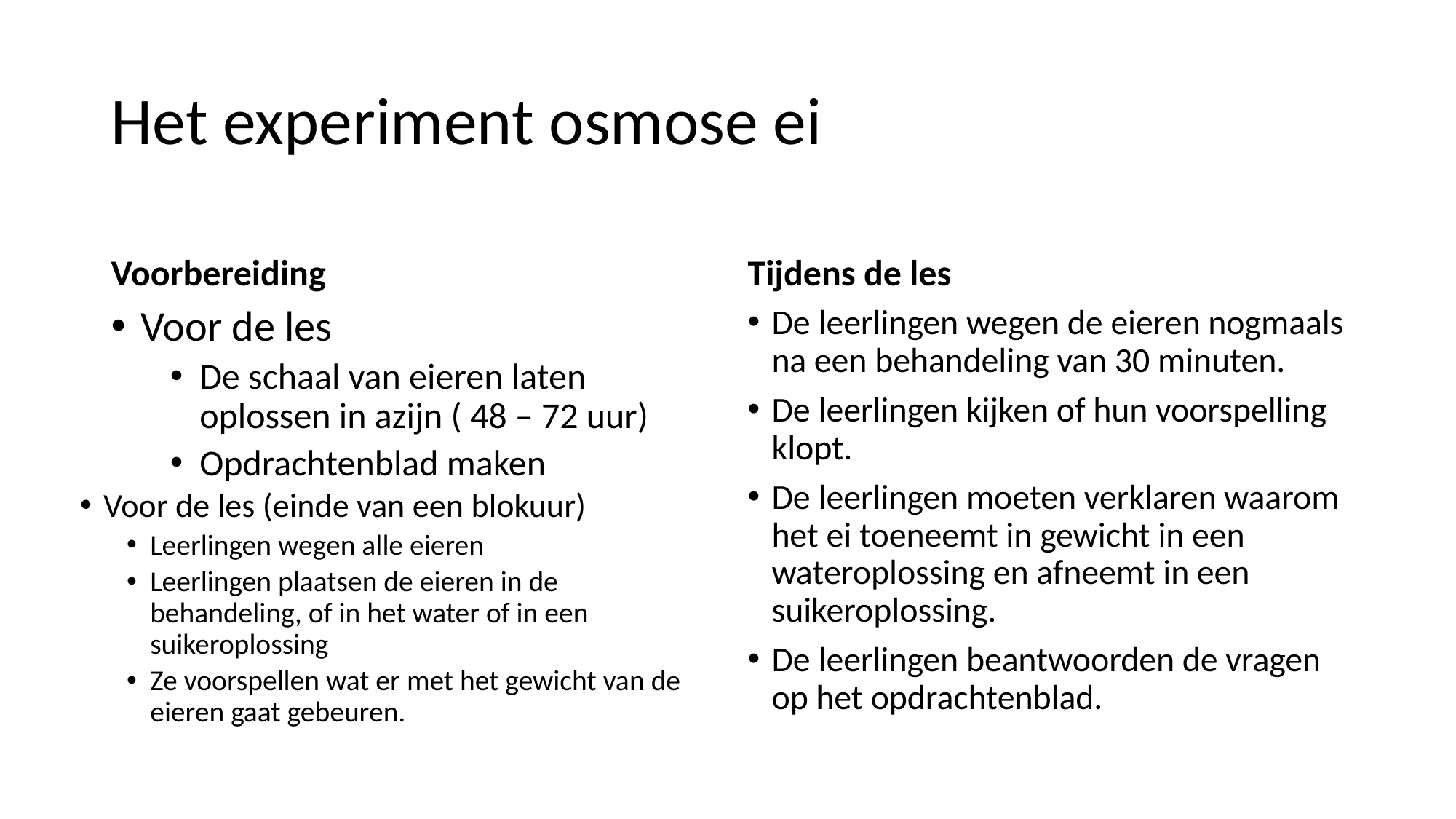

# Het experiment osmose ei
Voorbereiding
Tijdens de les
Voor de les
De schaal van eieren laten oplossen in azijn ( 48 – 72 uur)
Opdrachtenblad maken

De leerlingen wegen de eieren nogmaals na een behandeling van 30 minuten.
De leerlingen kijken of hun voorspelling klopt.
De leerlingen moeten verklaren waarom het ei toeneemt in gewicht in een wateroplossing en afneemt in een suikeroplossing.
De leerlingen beantwoorden de vragen op het opdrachtenblad.
Voor de les (einde van een blokuur)
Leerlingen wegen alle eieren
Leerlingen plaatsen de eieren in de behandeling, of in het water of in een suikeroplossing
Ze voorspellen wat er met het gewicht van de eieren gaat gebeuren.